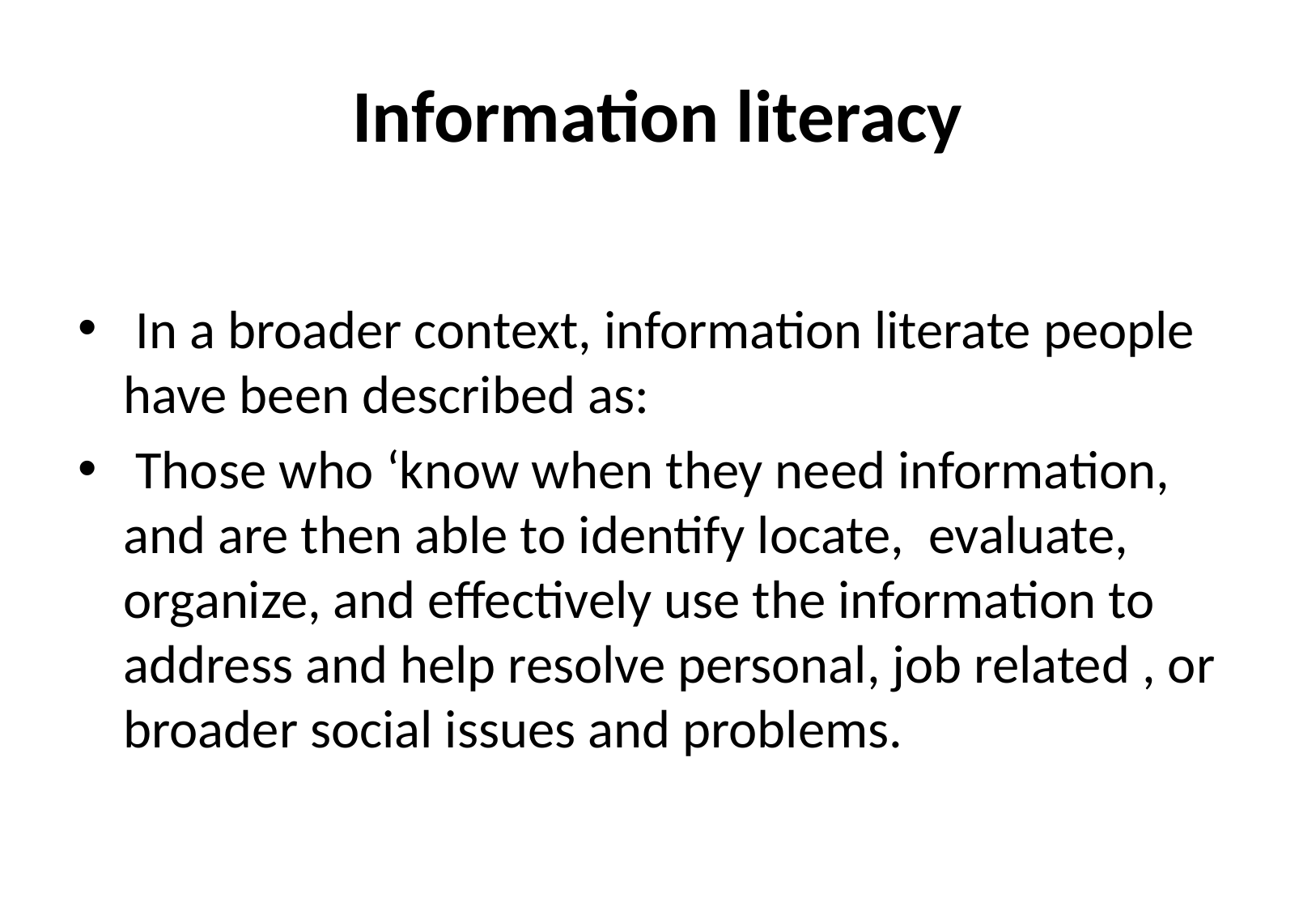

# Information literacy

 In a broader context, information literate people have been described as:
 Those who ‘know when they need information, and are then able to identify locate,  evaluate, organize, and effectively use the information to address and help resolve personal, job related , or broader social issues and problems.